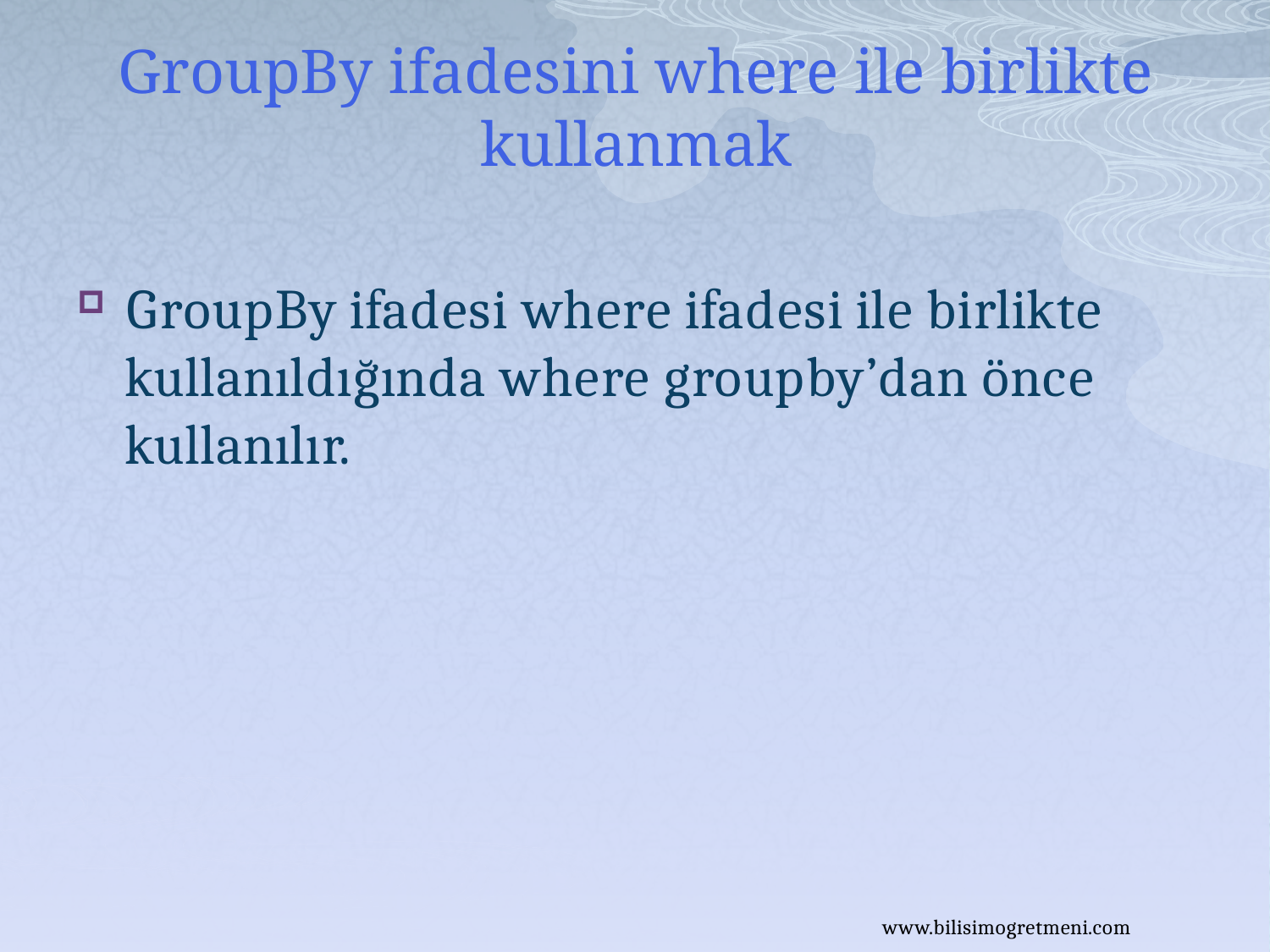

# GroupBy ifadesini where ile birlikte kullanmak
GroupBy ifadesi where ifadesi ile birlikte kullanıldığında where groupby’dan önce kullanılır.
www.bilisimogretmeni.com